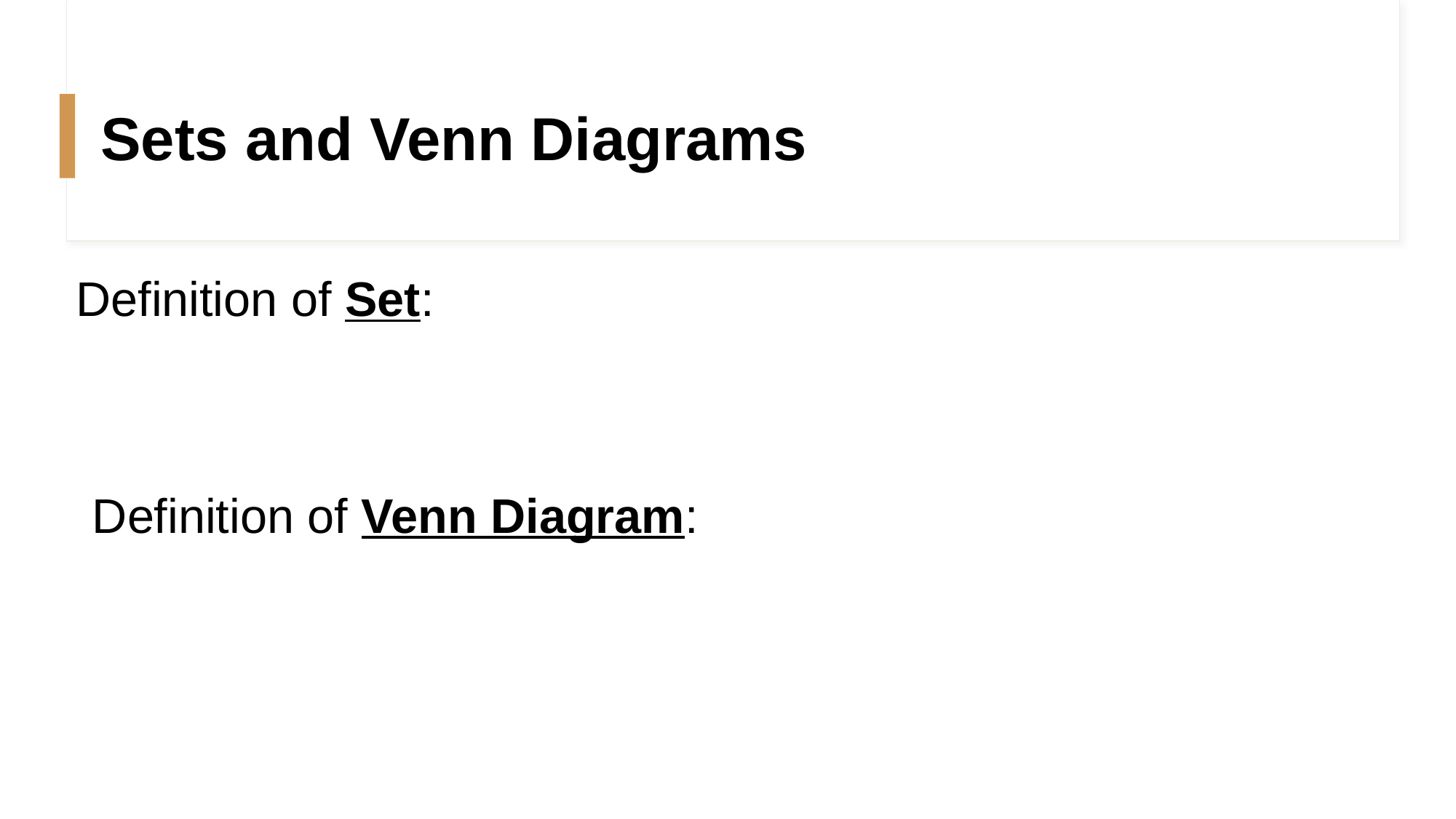

# Sets and Venn Diagrams
Definition of Set:
Definition of Venn Diagram: